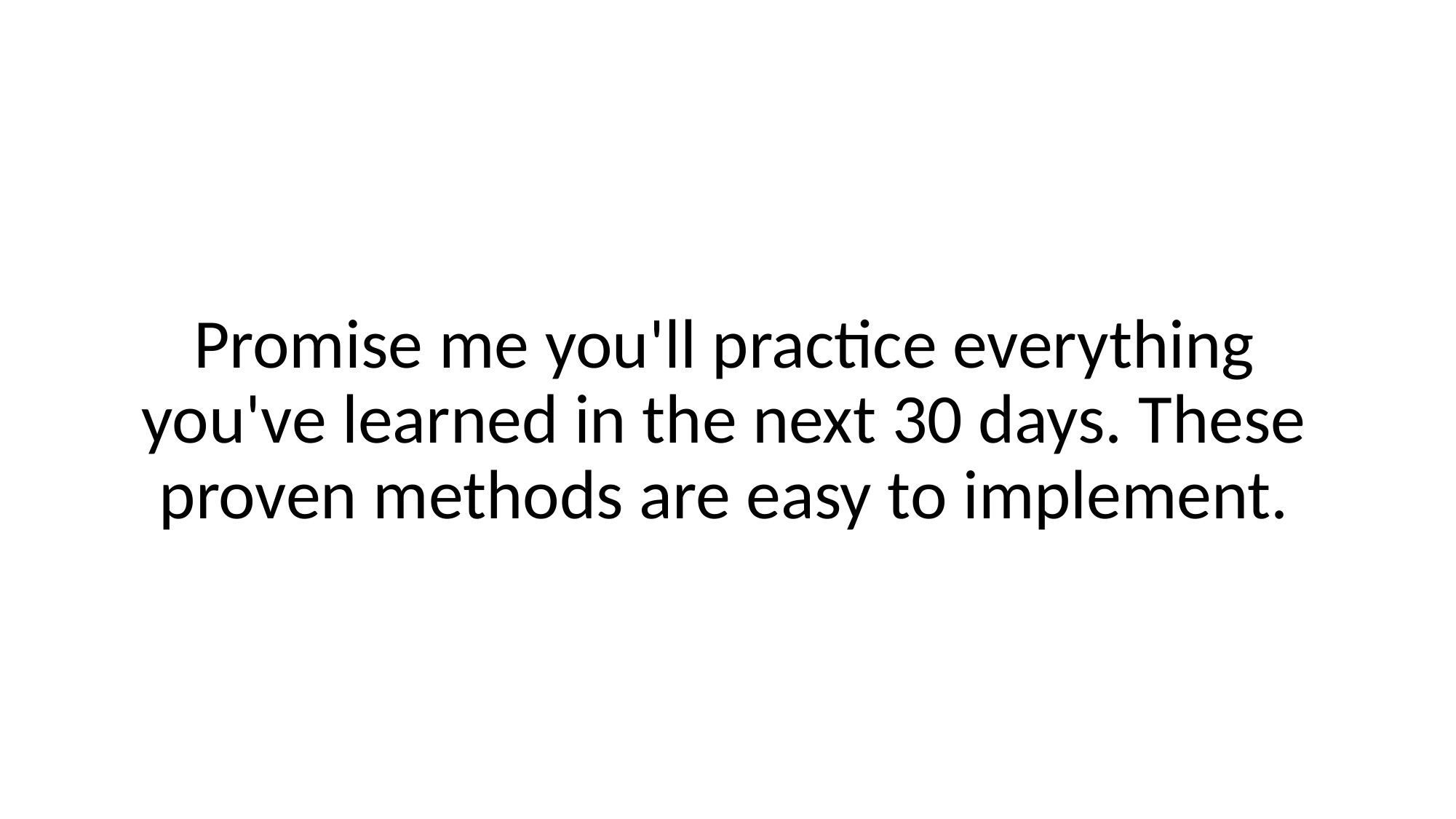

Promise me you'll practice everything you've learned in the next 30 days. These proven methods are easy to implement.